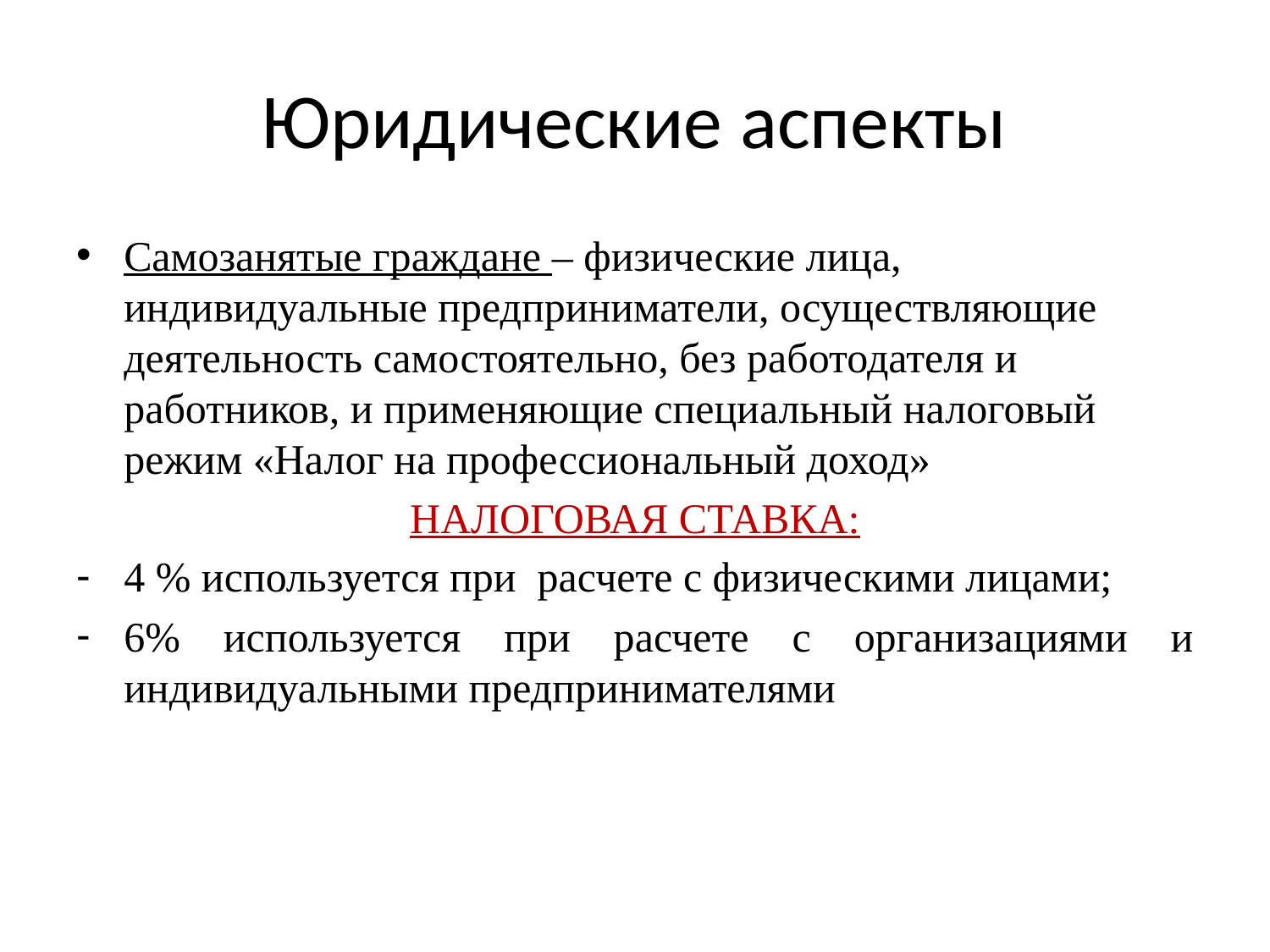

# Юридические аспекты
Самозанятые граждане – физические лица, индивидуальные предприниматели, осуществляющие деятельность самостоятельно, без работодателя и работников, и применяющие специальный налоговый режим «Налог на профессиональный доход»
НАЛОГОВАЯ СТАВКА:
4 % используется при  расчете с физическими лицами;
6% используется при расчете с организациями и индивидуальными предпринимателями